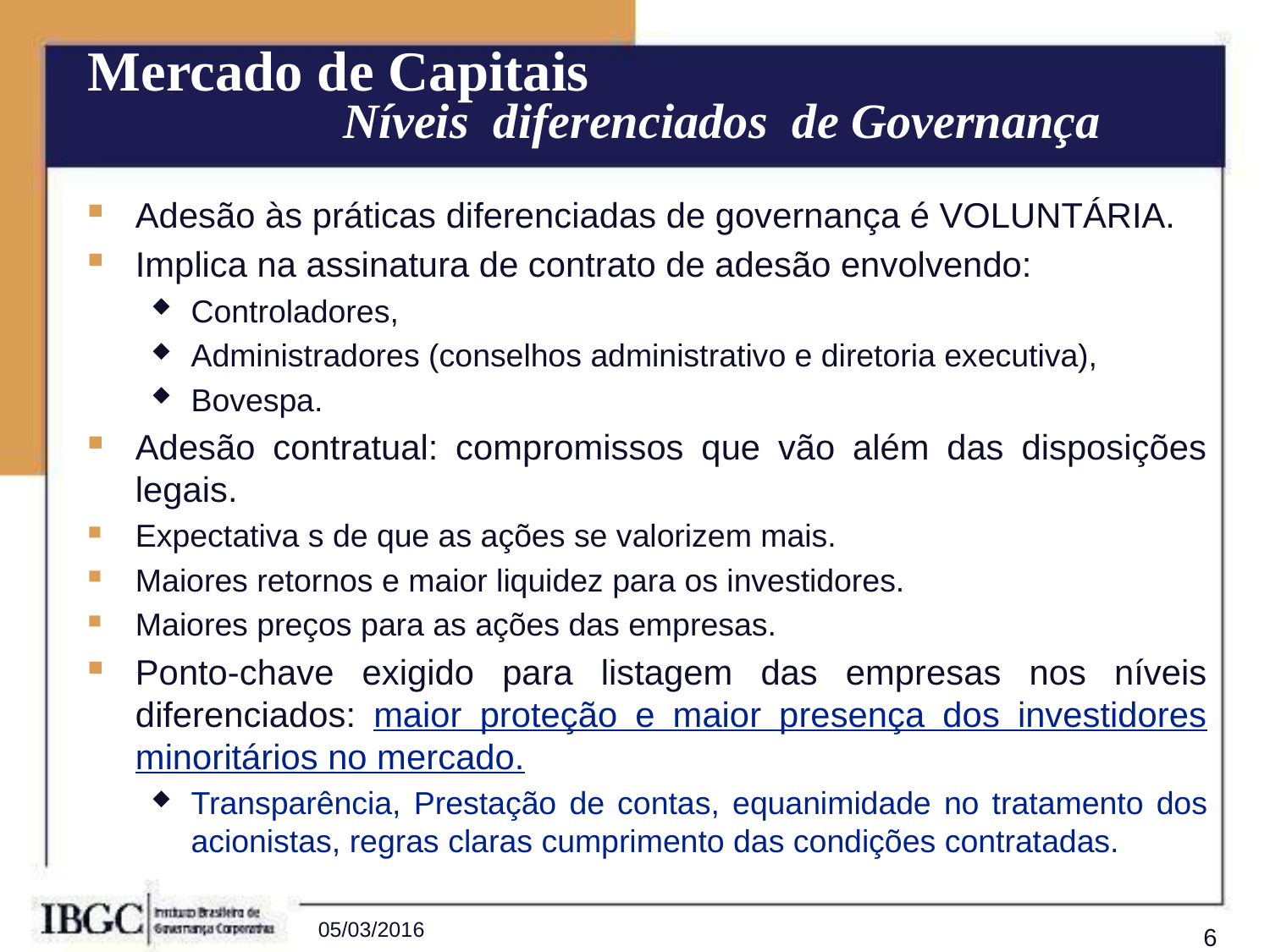

# Mercado de Capitais Níveis  diferenciados  de Governança
Adesão às práticas diferenciadas de governança é VOLUNTÁRIA.
Implica na assinatura de contrato de adesão envolvendo:
Controladores,
Administradores (conselhos administrativo e diretoria executiva),
Bovespa.
Adesão contratual: compromissos que vão além das disposições legais.
Expectativa s de que as ações se valorizem mais.
Maiores retornos e maior liquidez para os investidores.
Maiores preços para as ações das empresas.
Ponto-chave exigido para listagem das empresas nos níveis diferenciados: maior proteção e maior presença dos investidores minoritários no mercado.
Transparência, Prestação de contas, equanimidade no tratamento dos acionistas, regras claras cumprimento das condições contratadas.
05/03/2016
6